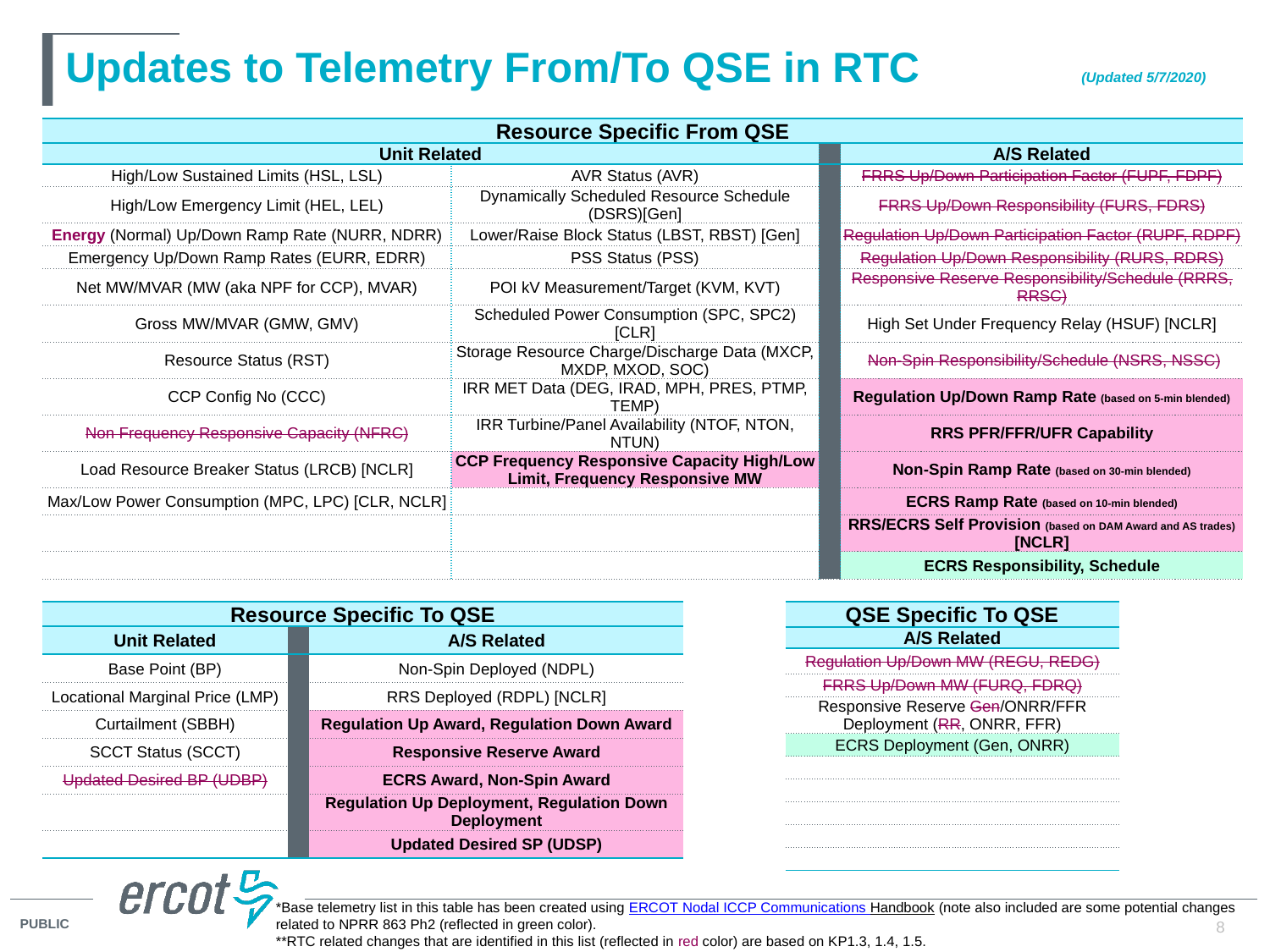

# Updates to Telemetry From/To QSE in RTC		(Updated 5/7/2020)
| Resource Specific From QSE |  |  |  |
| --- | --- | --- | --- |
| Unit Related |  |  | A/S Related |
| High/Low Sustained Limits (HSL, LSL) | AVR Status (AVR) |  | FRRS Up/Down Participation Factor (FUPF, FDPF) |
| High/Low Emergency Limit (HEL, LEL) | Dynamically Scheduled Resource Schedule (DSRS)[Gen] |  | FRRS Up/Down Responsibility (FURS, FDRS) |
| Energy (Normal) Up/Down Ramp Rate (NURR, NDRR) | Lower/Raise Block Status (LBST, RBST) [Gen] |  | Regulation Up/Down Participation Factor (RUPF, RDPF) |
| Emergency Up/Down Ramp Rates (EURR, EDRR) | PSS Status (PSS) |  | Regulation Up/Down Responsibility (RURS, RDRS) |
| Net MW/MVAR (MW (aka NPF for CCP), MVAR) | POI kV Measurement/Target (KVM, KVT) |  | Responsive Reserve Responsibility/Schedule (RRRS, RRSC) |
| Gross MW/MVAR (GMW, GMV) | Scheduled Power Consumption (SPC, SPC2) [CLR] |  | High Set Under Frequency Relay (HSUF) [NCLR] |
| Resource Status (RST) | Storage Resource Charge/Discharge Data (MXCP, MXDP, MXOD, SOC) |  | Non-Spin Responsibility/Schedule (NSRS, NSSC) |
| CCP Config No (CCC) | IRR MET Data (DEG, IRAD, MPH, PRES, PTMP, TEMP) |  | Regulation Up/Down Ramp Rate (based on 5-min blended) |
| Non Frequency Responsive Capacity (NFRC) | IRR Turbine/Panel Availability (NTOF, NTON, NTUN) |  | RRS PFR/FFR/UFR Capability |
| Load Resource Breaker Status (LRCB) [NCLR] | CCP Frequency Responsive Capacity High/Low Limit, Frequency Responsive MW |  | Non-Spin Ramp Rate (based on 30-min blended) |
| Max/Low Power Consumption (MPC, LPC) [CLR, NCLR] |  |  | ECRS Ramp Rate (based on 10-min blended) |
|  |  |  | RRS/ECRS Self Provision (based on DAM Award and AS trades) [NCLR] |
|  |  |  | ECRS Responsibility, Schedule |
| Resource Specific To QSE |  |  |
| --- | --- | --- |
| Unit Related |  | A/S Related |
| Base Point (BP) |  | Non-Spin Deployed (NDPL) |
| Locational Marginal Price (LMP) |  | RRS Deployed (RDPL) [NCLR] |
| Curtailment (SBBH) |  | Regulation Up Award, Regulation Down Award |
| SCCT Status (SCCT) |  | Responsive Reserve Award |
| Updated Desired BP (UDBP) |  | ECRS Award, Non-Spin Award |
|  |  | Regulation Up Deployment, Regulation Down Deployment |
|  |  | Updated Desired SP (UDSP) |
| QSE Specific To QSE |
| --- |
| A/S Related |
| Regulation Up/Down MW (REGU, REDG) |
| FRRS Up/Down MW (FURQ, FDRQ) |
| Responsive Reserve Gen/ONRR/FFR Deployment (RR, ONRR, FFR) |
| ECRS Deployment (Gen, ONRR) |
|  |
|  |
|  |
|  |
|  |
*Base telemetry list in this table has been created using ERCOT Nodal ICCP Communications Handbook (note also included are some potential changes related to NPRR 863 Ph2 (reflected in green color).
**RTC related changes that are identified in this list (reflected in red color) are based on KP1.3, 1.4, 1.5.
8